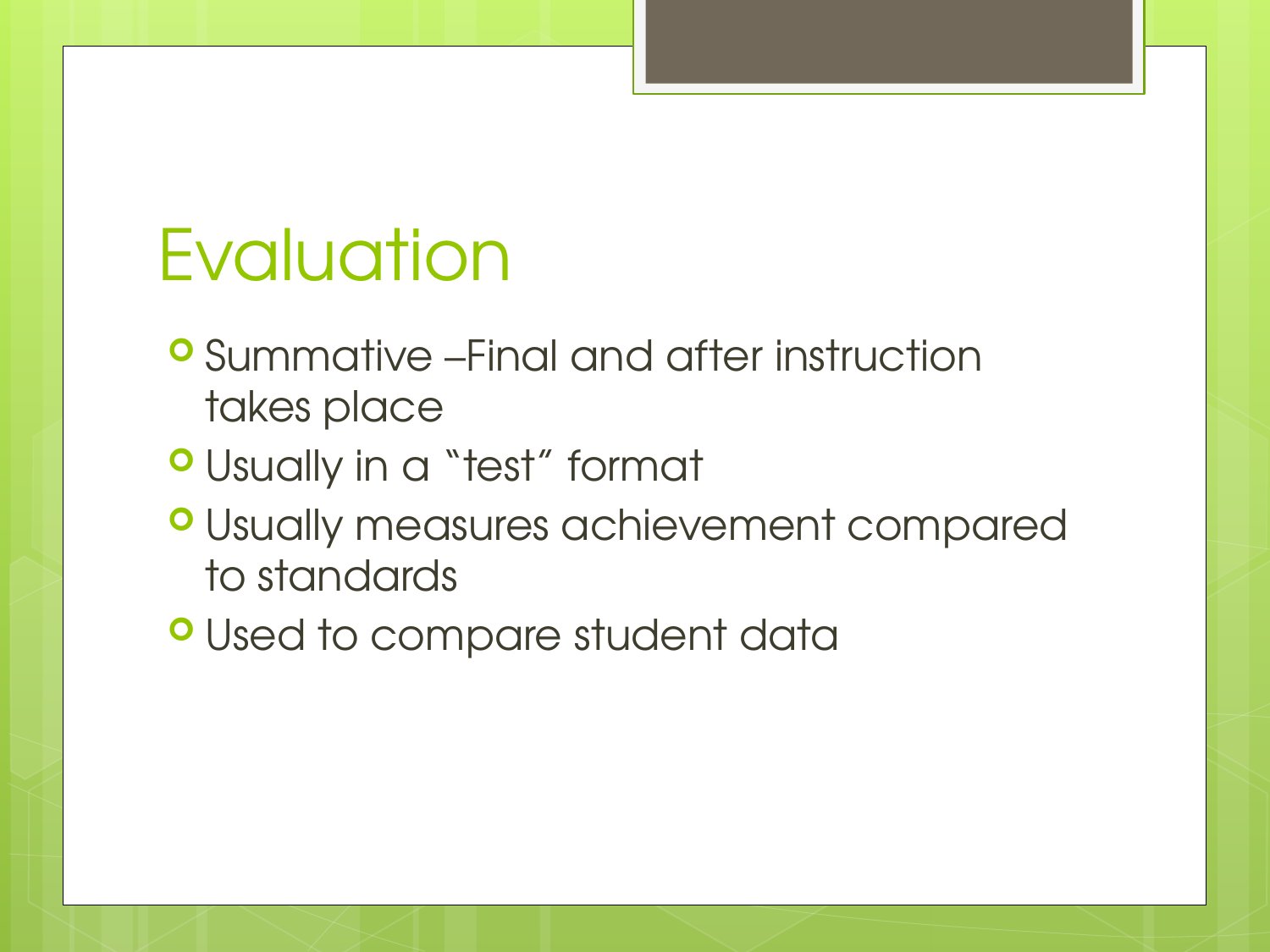

# Evaluation
Summative –Final and after instruction takes place
Usually in a “test” format
Usually measures achievement compared to standards
Used to compare student data